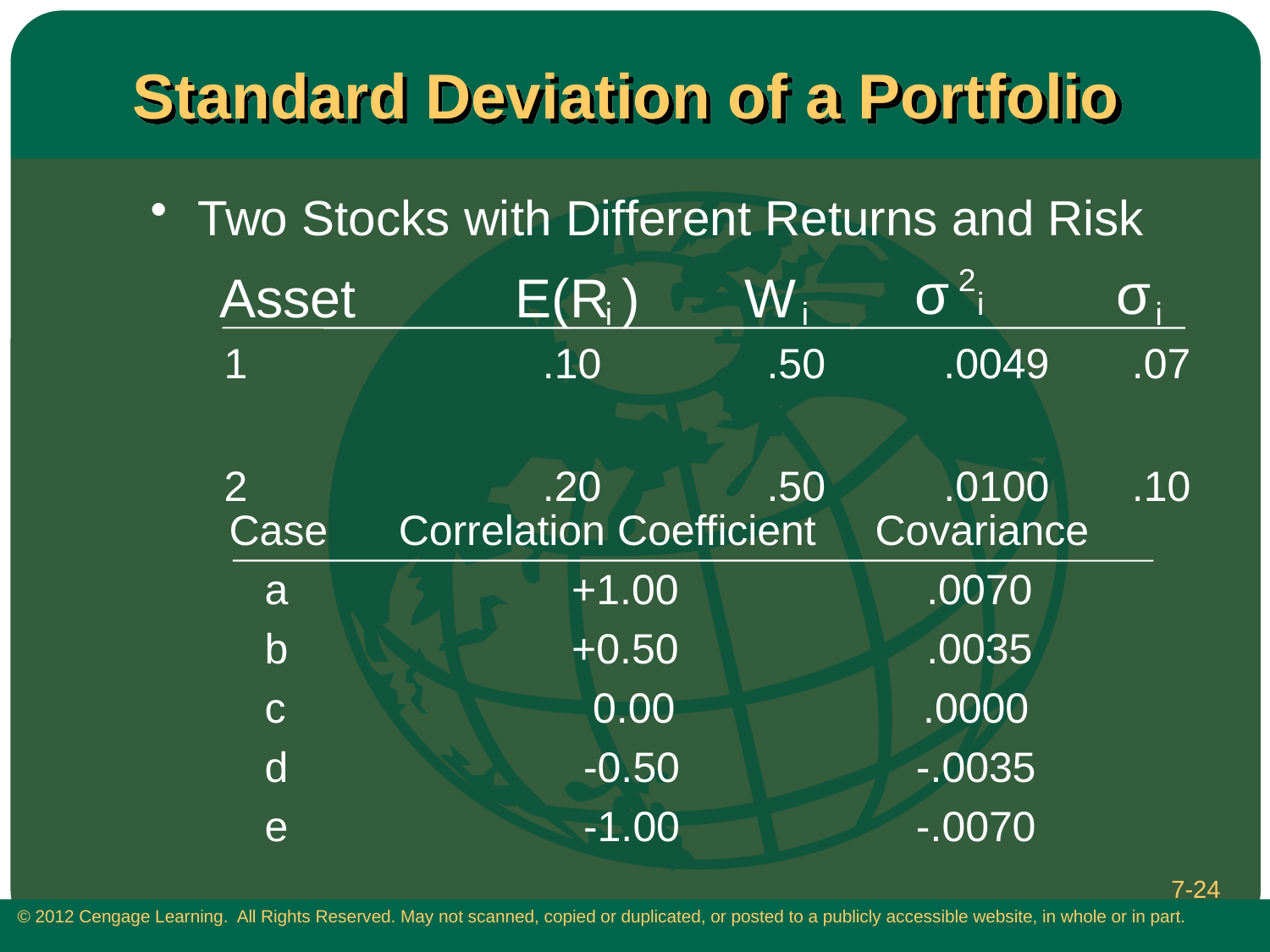

# Standard Deviation of a Portfolio
Two Stocks with Different Returns and Risk

σ
σ
2
Asset

E(R
)
       W

i
i
i
i
1                         .10              .50          .0049       .07
2                         .20              .50          .0100       .10

    Case      Correlation Coefficient     Covariance
       a                        +1.00                     .0070
       b                        +0.50                     .0035
       c                          0.00                     .0000
       d                         -0.50                    -.0035
       e                         -1.00                    -.0070

7-24
 © 2012 Cengage Learning.  All Rights Reserved. May not scanned, copied or duplicated, or posted to a publicly accessible website, in whole or in part.